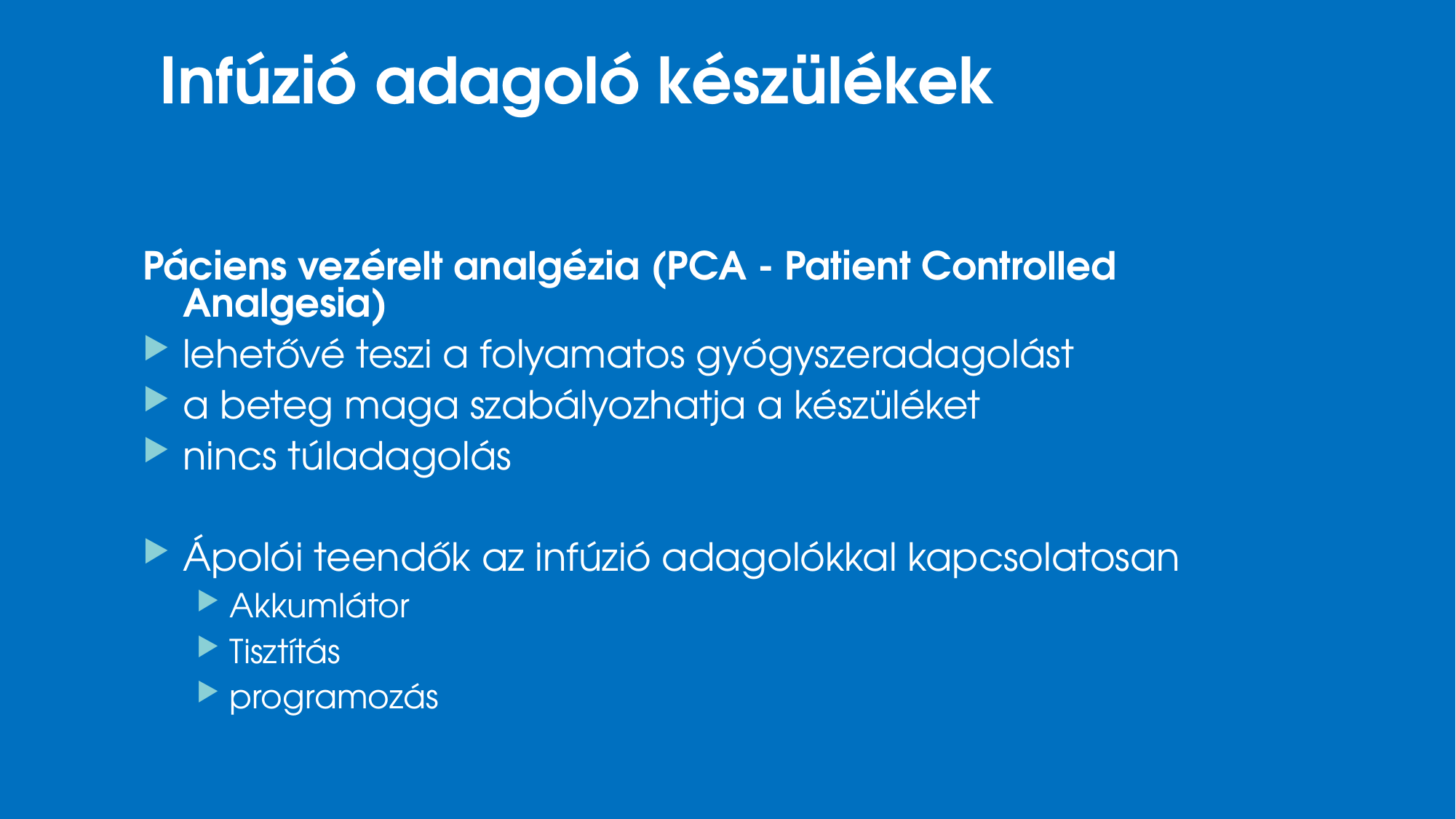

# Infúzió adagoló készülékek
Páciens vezérelt analgézia (PCA - Patient Controlled Analgesia)
lehetővé teszi a folyamatos gyógyszeradagolást
a beteg maga szabályozhatja a készüléket
nincs túladagolás

Ápolói teendők az infúzió adagolókkal kapcsolatosan
Akkumlátor
Tisztítás
programozás